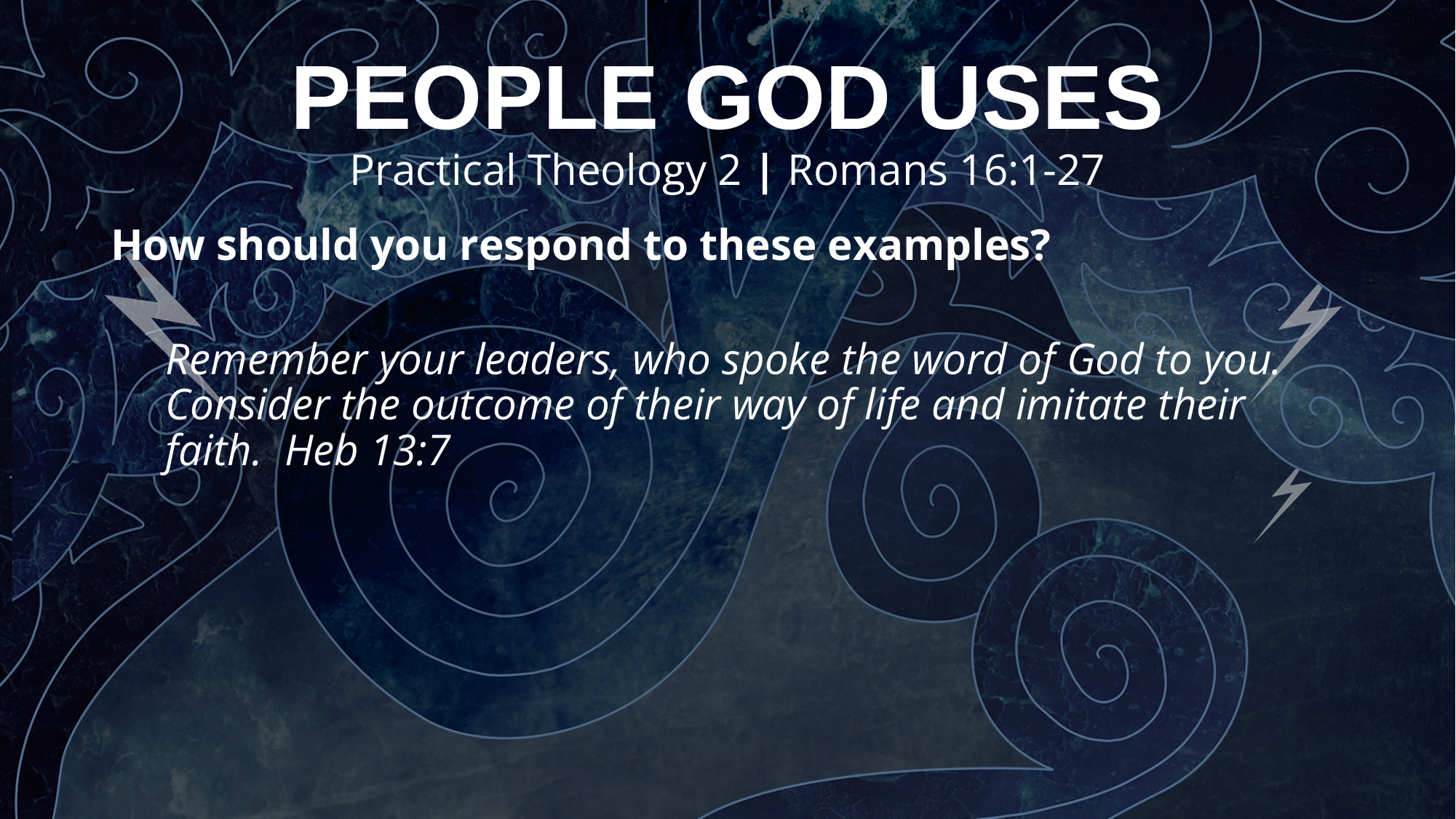

# PEOPLE GOD USES Practical Theology 2 | Romans 16:1-27
How should you respond to these examples?

Remember your leaders, who spoke the word of God to you. Consider the outcome of their way of life and imitate their faith.  Heb 13:7